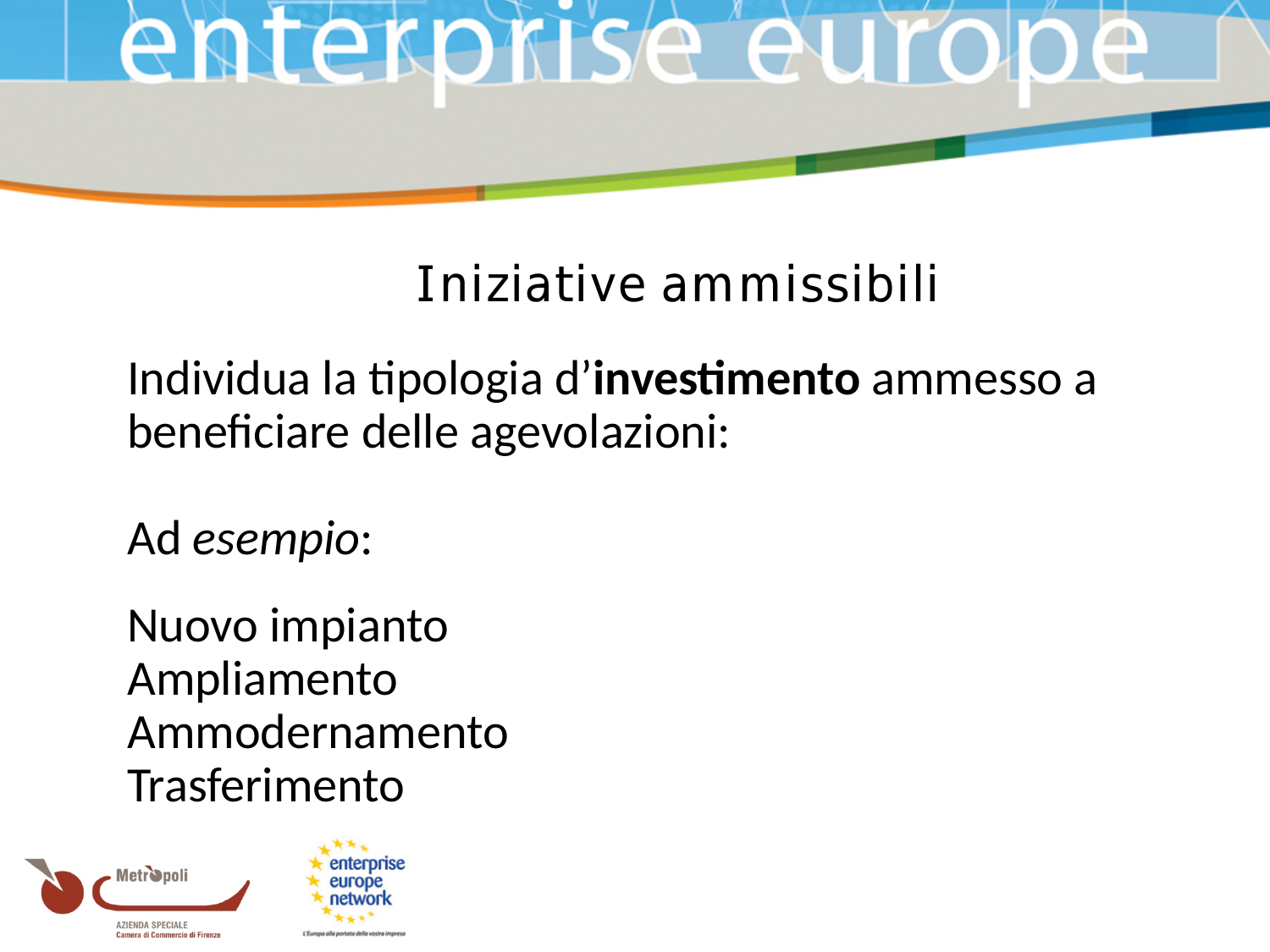

Iniziative ammissibili
Individua la tipologia d’investimento ammesso a beneficiare delle agevolazioni:

Ad esempio:

Nuovo impianto
Ampliamento
Ammodernamento
Trasferimento